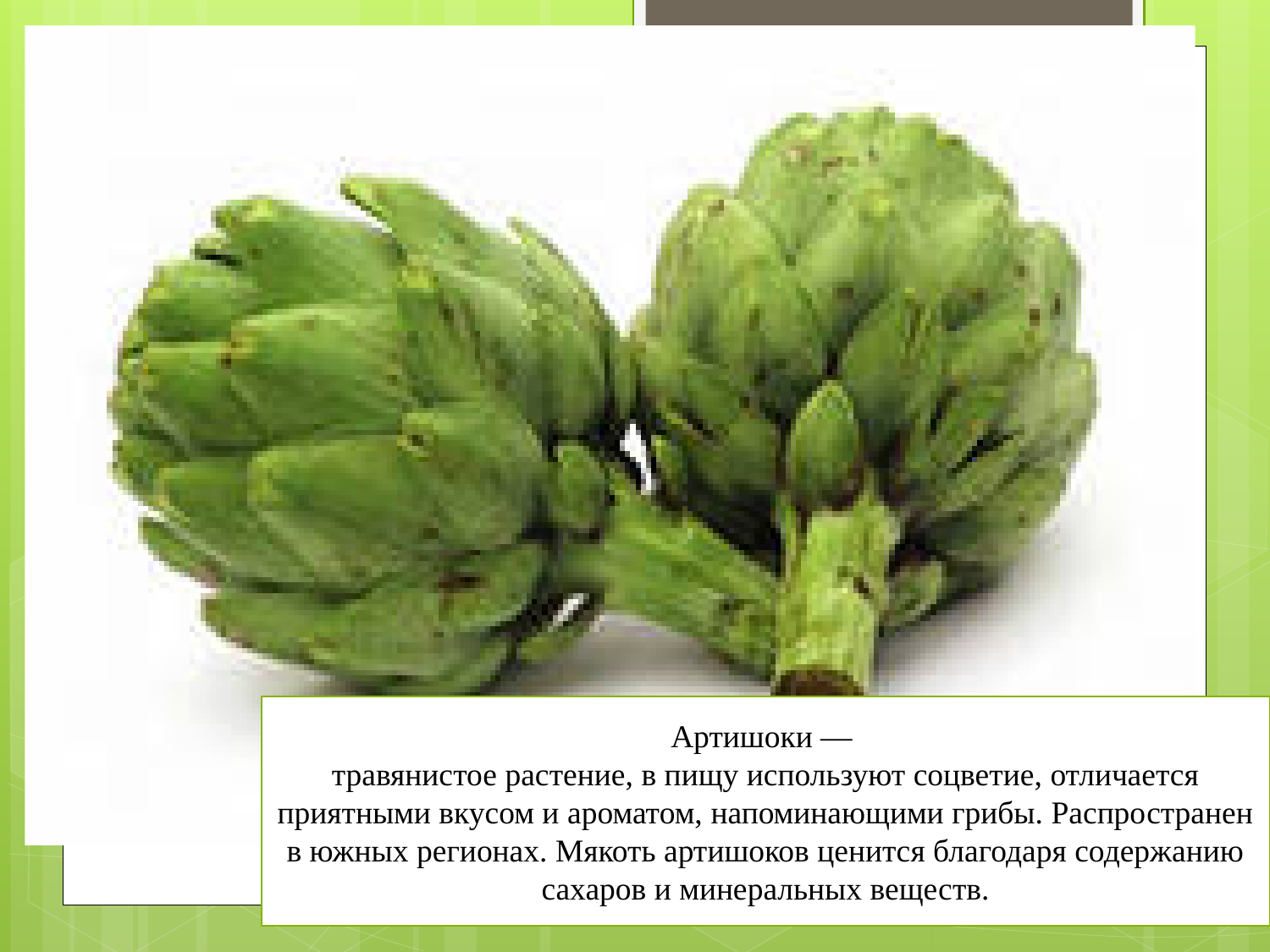

Артишоки —
травянистое растение, в пищу используют соцветие, отличается приятными вкусом и ароматом, напоминающими грибы. Распространен в южных регионах. Мякоть артишоков ценится благодаря содержанию сахаров и минеральных веществ.